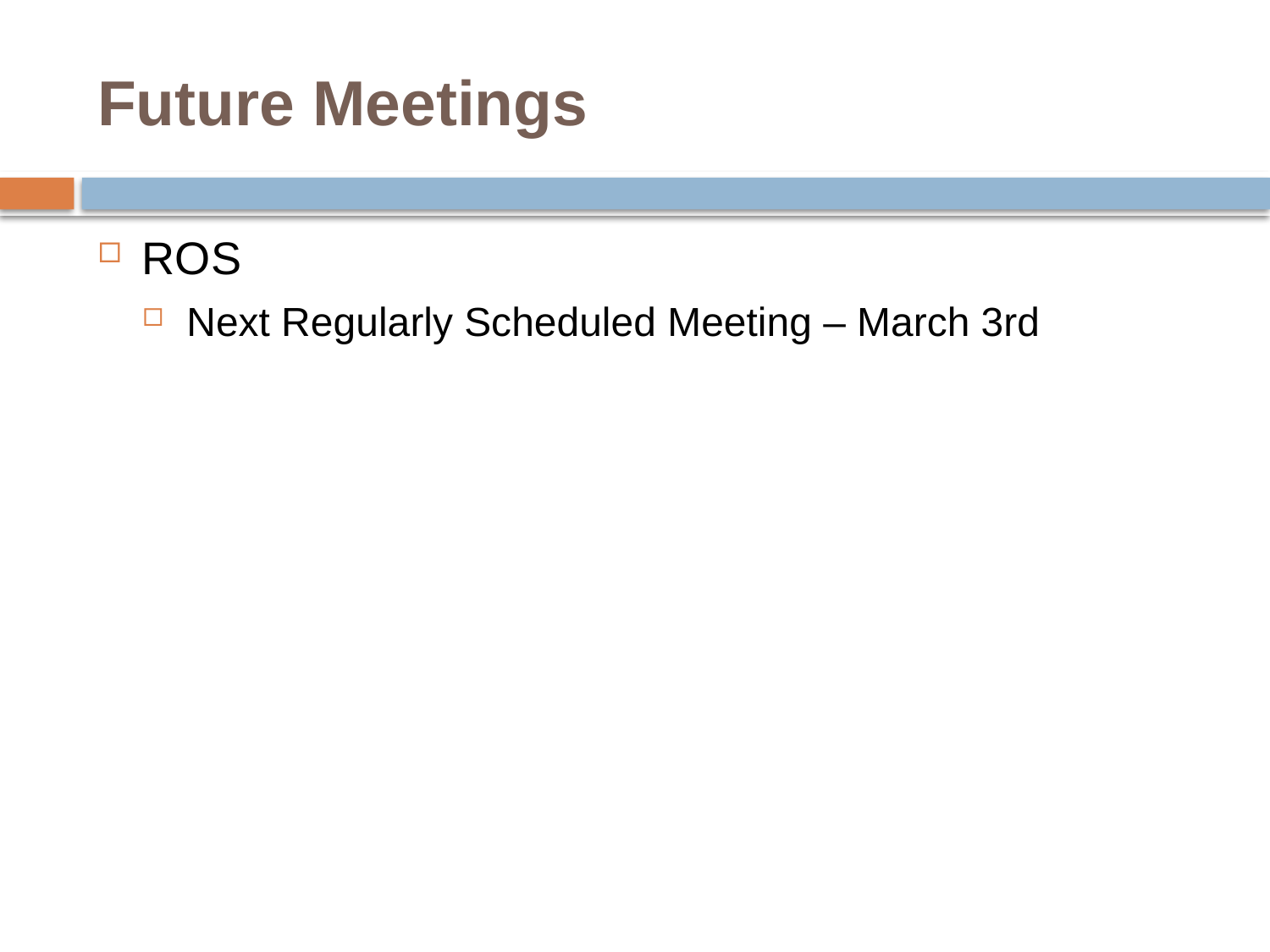

# Future Meetings
ROS
Next Regularly Scheduled Meeting – March 3rd